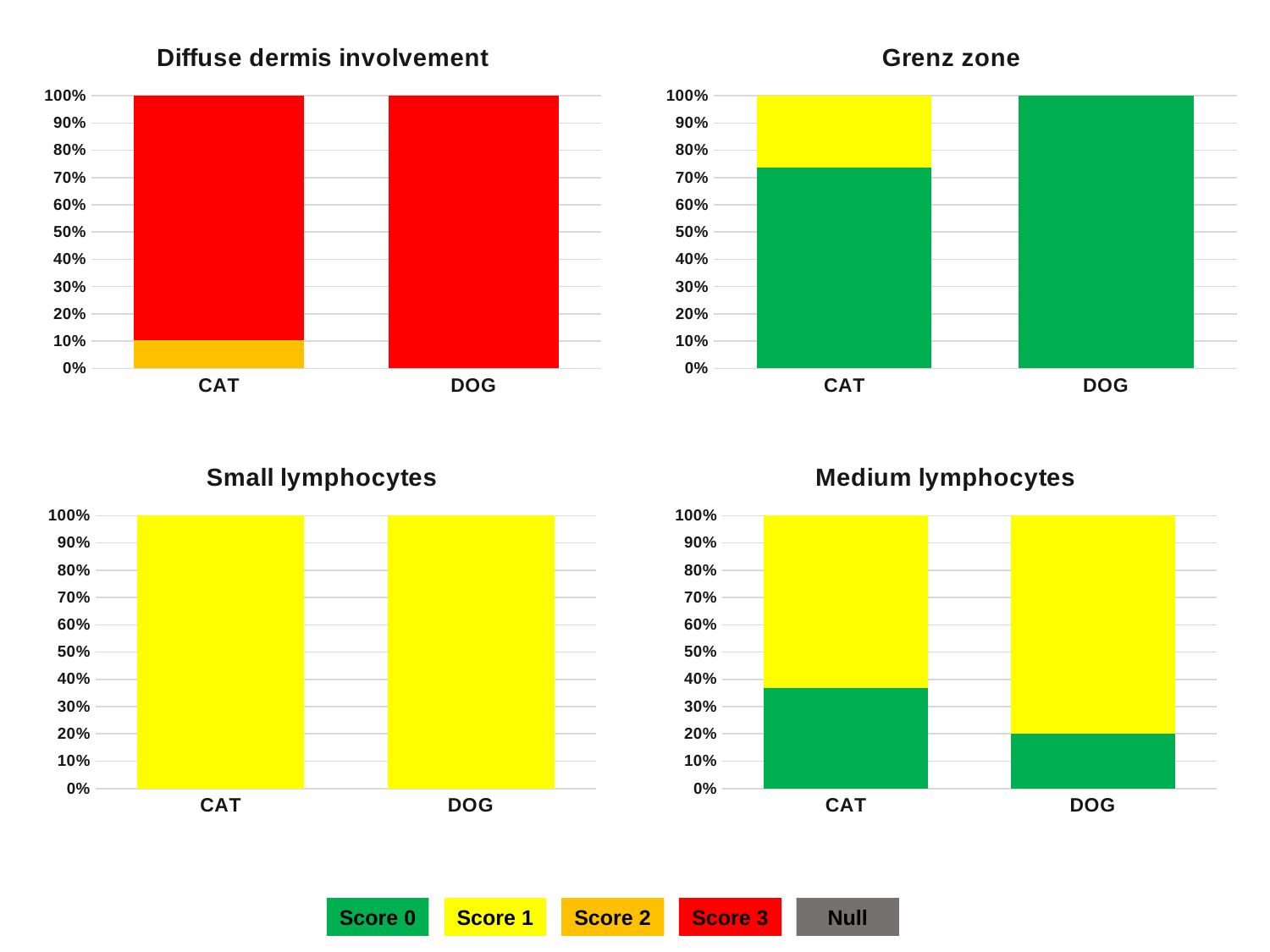

### Chart: Diffuse dermis involvement

| Category | 0 | 1 | 2 | 3 | nd |
|---|---|---|---|---|---|
| CAT | None | None | 2.0 | 17.0 | None |
| DOG | None | None | None | 10.0 | None |

### Chart: Grenz zone

| Category | 0 | 1 | 2 | 3 | nd |
|---|---|---|---|---|---|
| CAT | 14.0 | 5.0 | None | None | None |
| DOG | 10.0 | None | None | None | None |

### Chart: Small lymphocytes

| Category | 0 | 1 | 2 | 3 | nd |
|---|---|---|---|---|---|
| CAT | None | 19.0 | None | None | None |
| DOG | None | 10.0 | None | None | None |

### Chart: Medium lymphocytes

| Category | 0 | 1 | 2 | 3 | nd |
|---|---|---|---|---|---|
| CAT | 7.0 | 12.0 | None | None | None |
| DOG | 2.0 | 8.0 | None | None | None |
Null
Score 2
Score 3
Score 0
Score 1